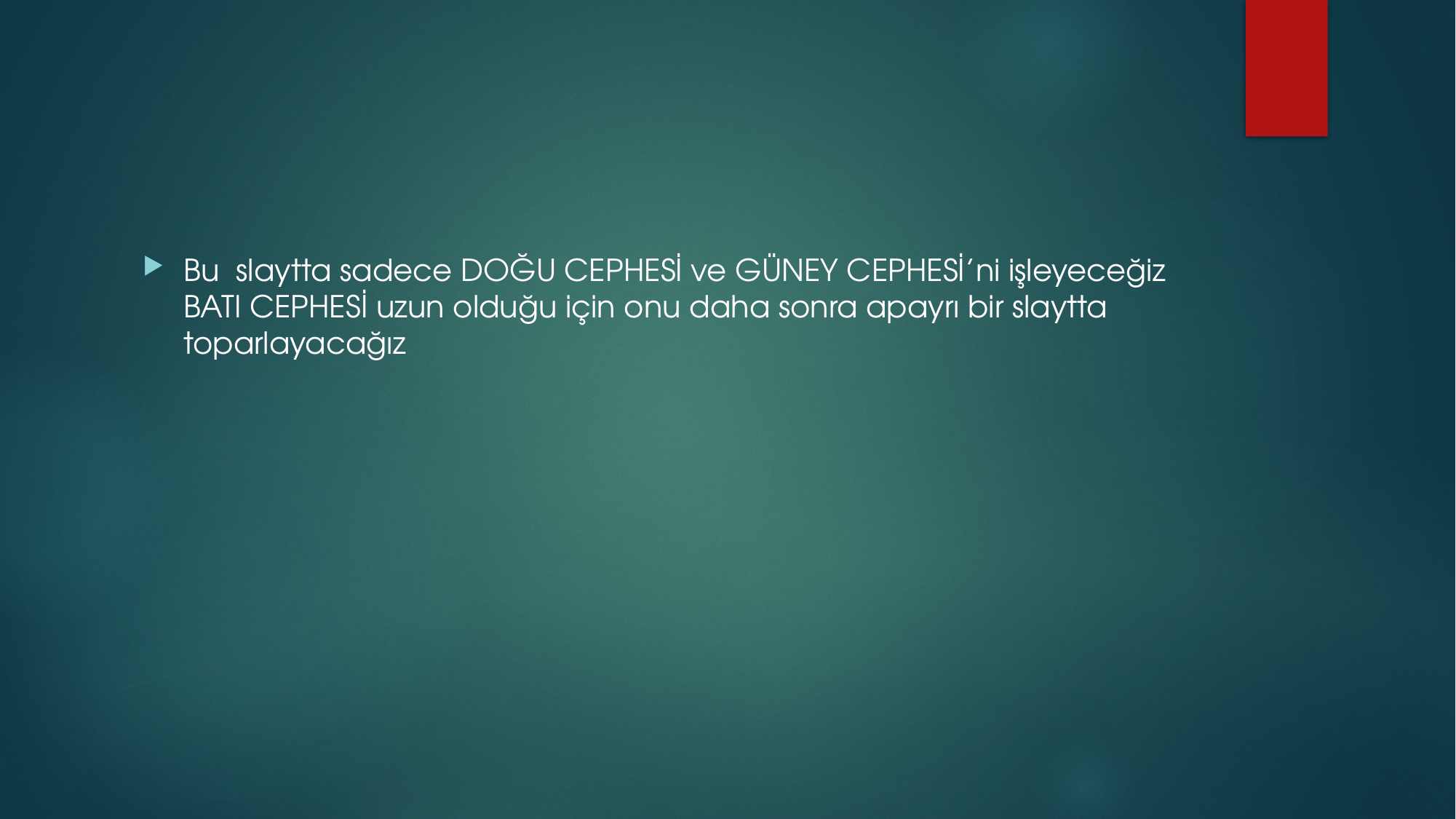

#
Bu  slaytta sadece DOĞU CEPHESİ ve GÜNEY CEPHESİ’ni işleyeceğiz BATI CEPHESİ uzun olduğu için onu daha sonra apayrı bir slaytta toparlayacağız